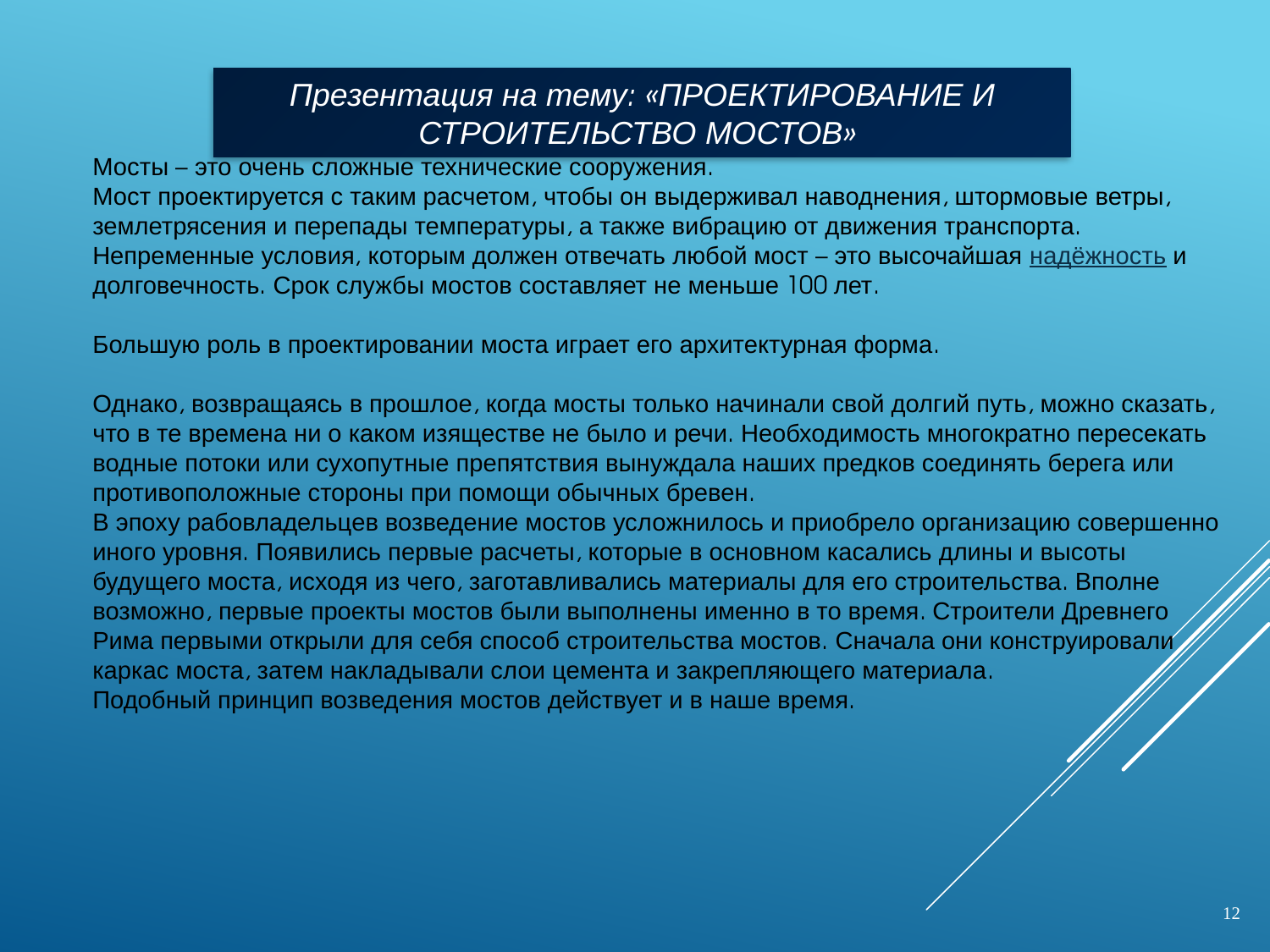

Презентация на тему: «ПРОЕКТИРОВАНИЕ И СТРОИТЕЛЬСТВО МОСТОВ»
Мосты – это очень сложные технические сооружения.
Мост проектируется с таким расчетом, чтобы он выдерживал наводнения, штормовые ветры, землетрясения и перепады температуры, а также вибрацию от движения транспорта.
Непременные условия, которым должен отвечать любой мост – это высочайшая надёжность и долговечность. Срок службы мостов составляет не меньше 100 лет.

Большую роль в проектировании моста играет его архитектурная форма.

Однако, возвращаясь в прошлое, когда мосты только начинали свой долгий путь, можно сказать, что в те времена ни о каком изяществе не было и речи. Необходимость многократно пересекать водные потоки или сухопутные препятствия вынуждала наших предков соединять берега или противоположные стороны при помощи обычных бревен.
В эпоху рабовладельцев возведение мостов усложнилось и приобрело организацию совершенно иного уровня. Появились первые расчеты, которые в основном касались длины и высоты будущего моста, исходя из чего, заготавливались материалы для его строительства. Вполне возможно, первые проекты мостов были выполнены именно в то время. Строители Древнего Рима первыми открыли для себя способ строительства мостов. Сначала они конструировали каркас моста, затем накладывали слои цемента и закрепляющего материала.
Подобный принцип возведения мостов действует и в наше время.

12